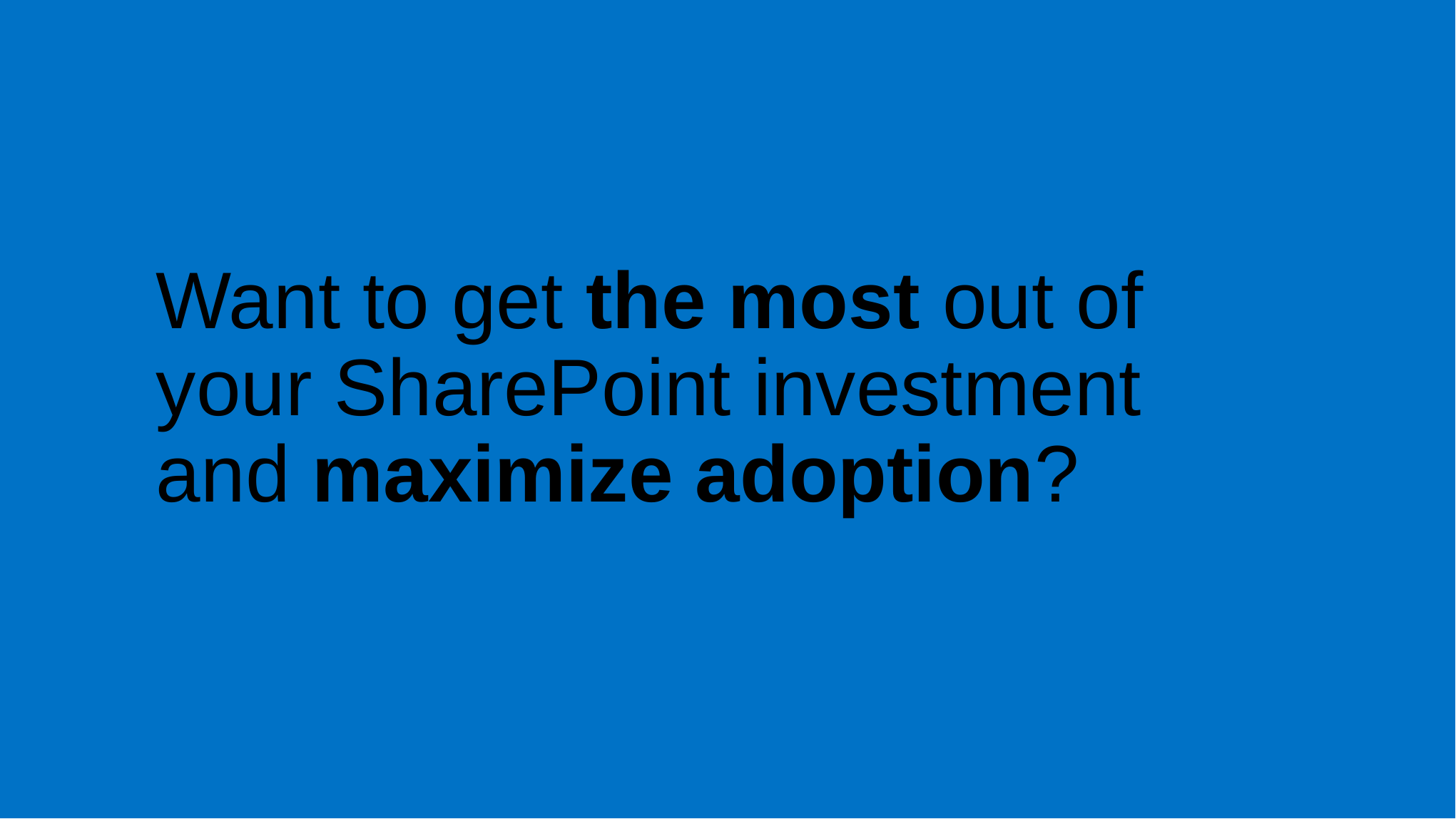

Want to get the most out of your SharePoint investment and maximize adoption?